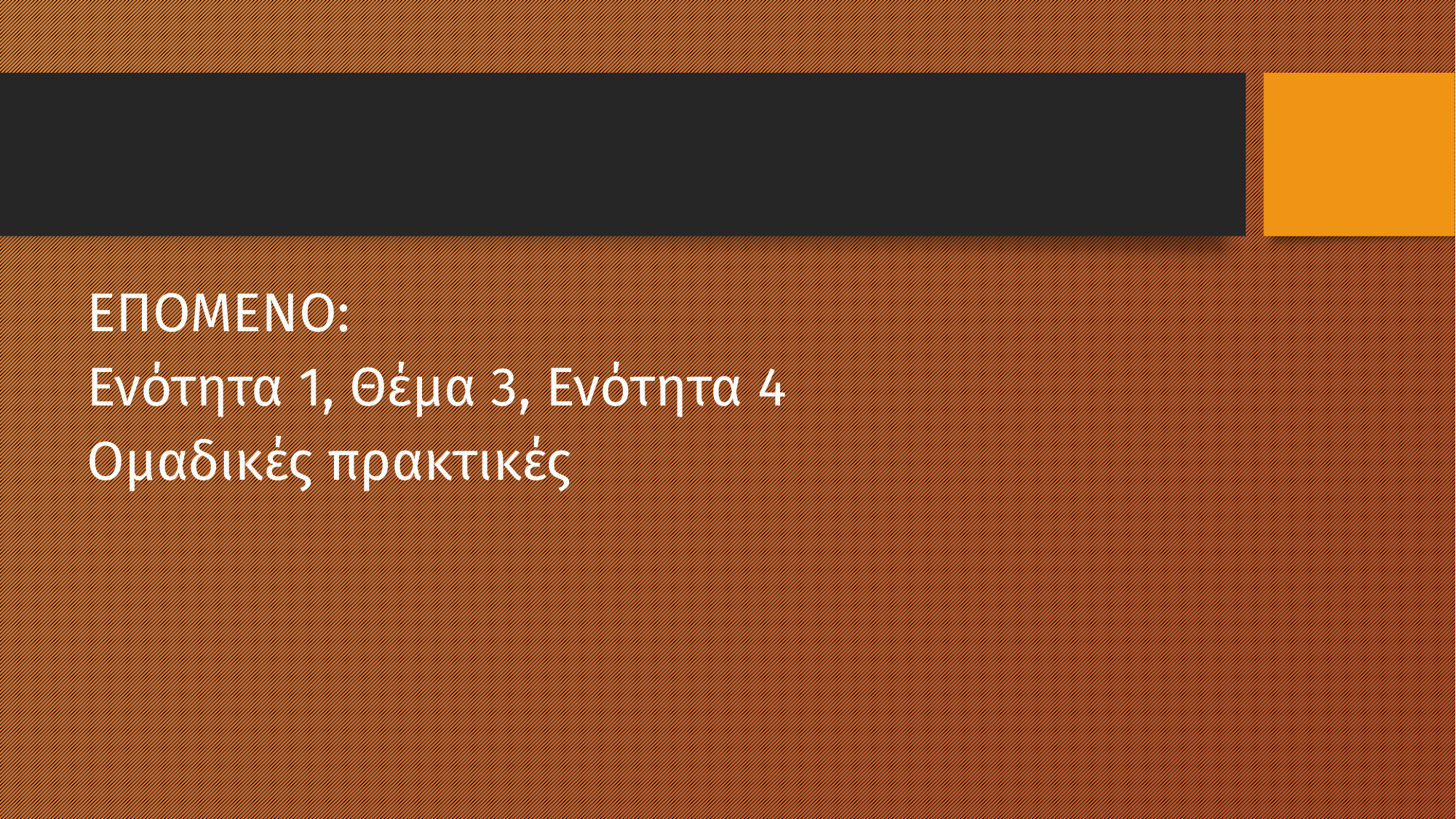

#
ΕΠΟΜΕΝΟ:
Ενότητα 1, Θέμα 3, Ενότητα 4
Ομαδικές πρακτικές